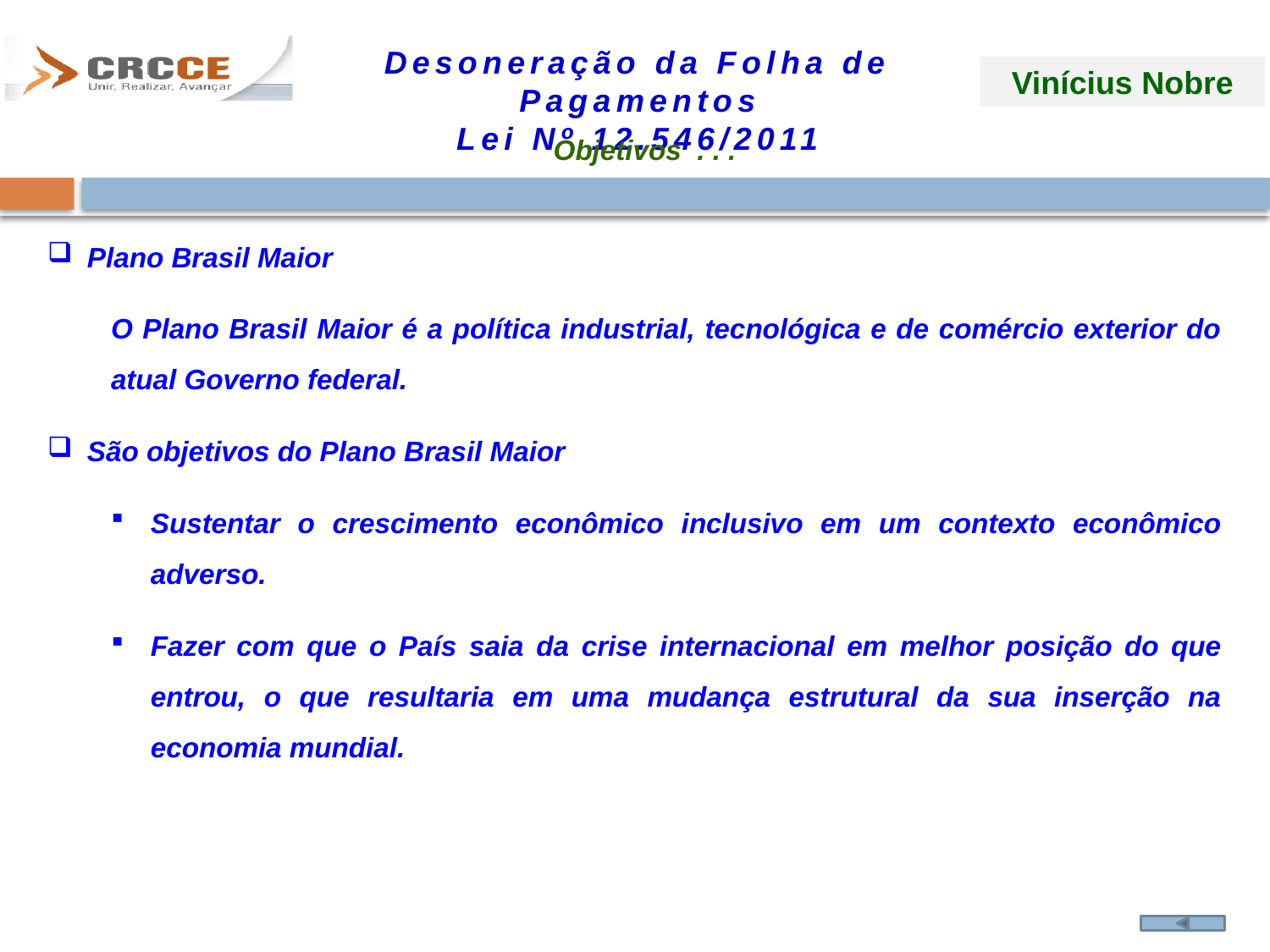

Objetivos  . . .
Plano Brasil Maior
O Plano Brasil Maior é a política industrial, tecnológica e de comércio exterior do atual Governo federal.
São objetivos do Plano Brasil Maior
Sustentar o crescimento econômico inclusivo em um contexto econômico adverso.
Fazer com que o País saia da crise internacional em melhor posição do que entrou, o que resultaria em uma mudança estrutural da sua inserção na economia mundial.